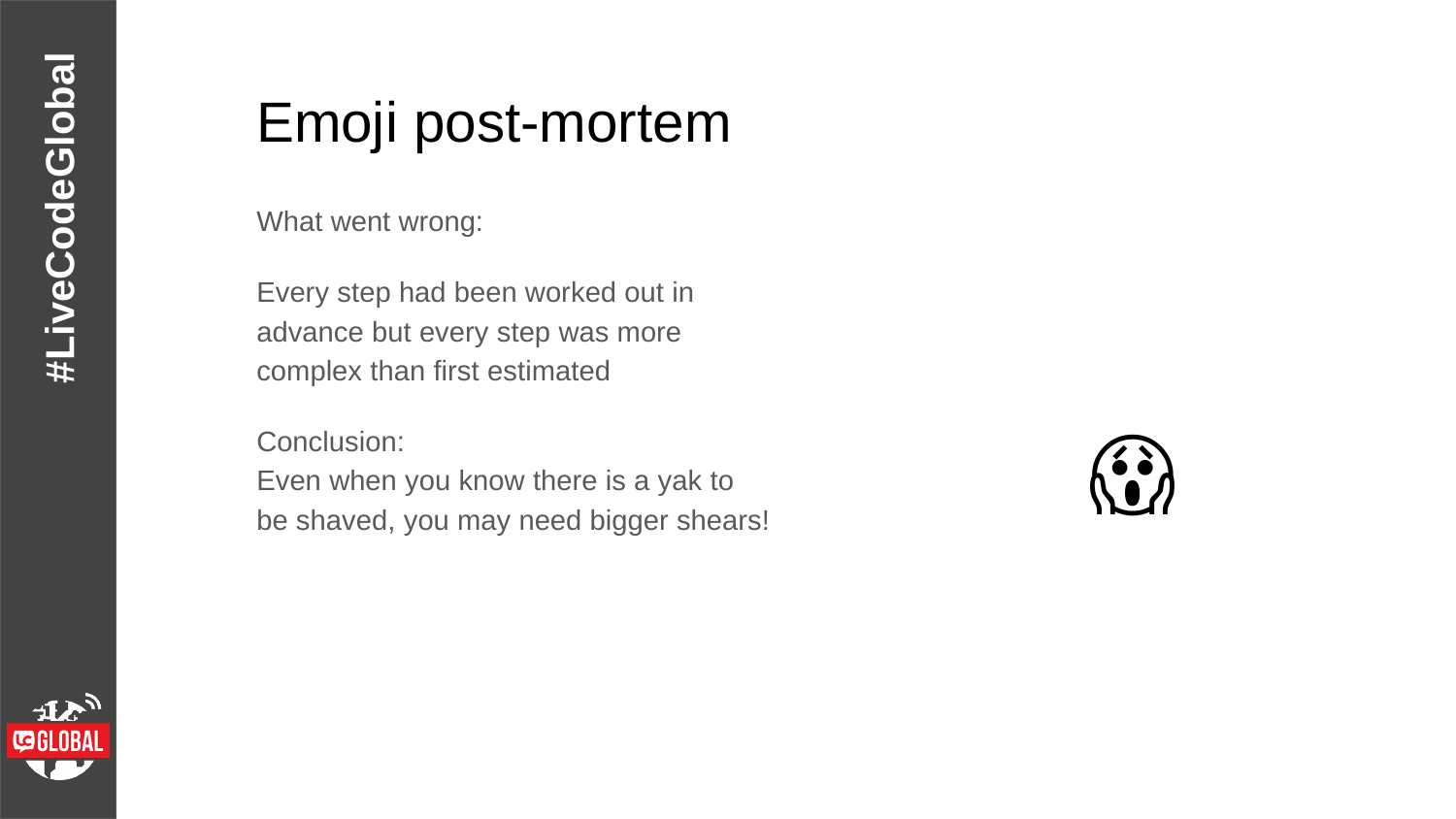

# Emoji post-mortem
What went wrong:
Every step had been worked out in advance but every step was more complex than first estimated
Conclusion:
Even when you know there is a yak to be shaved, you may need bigger shears!
😱